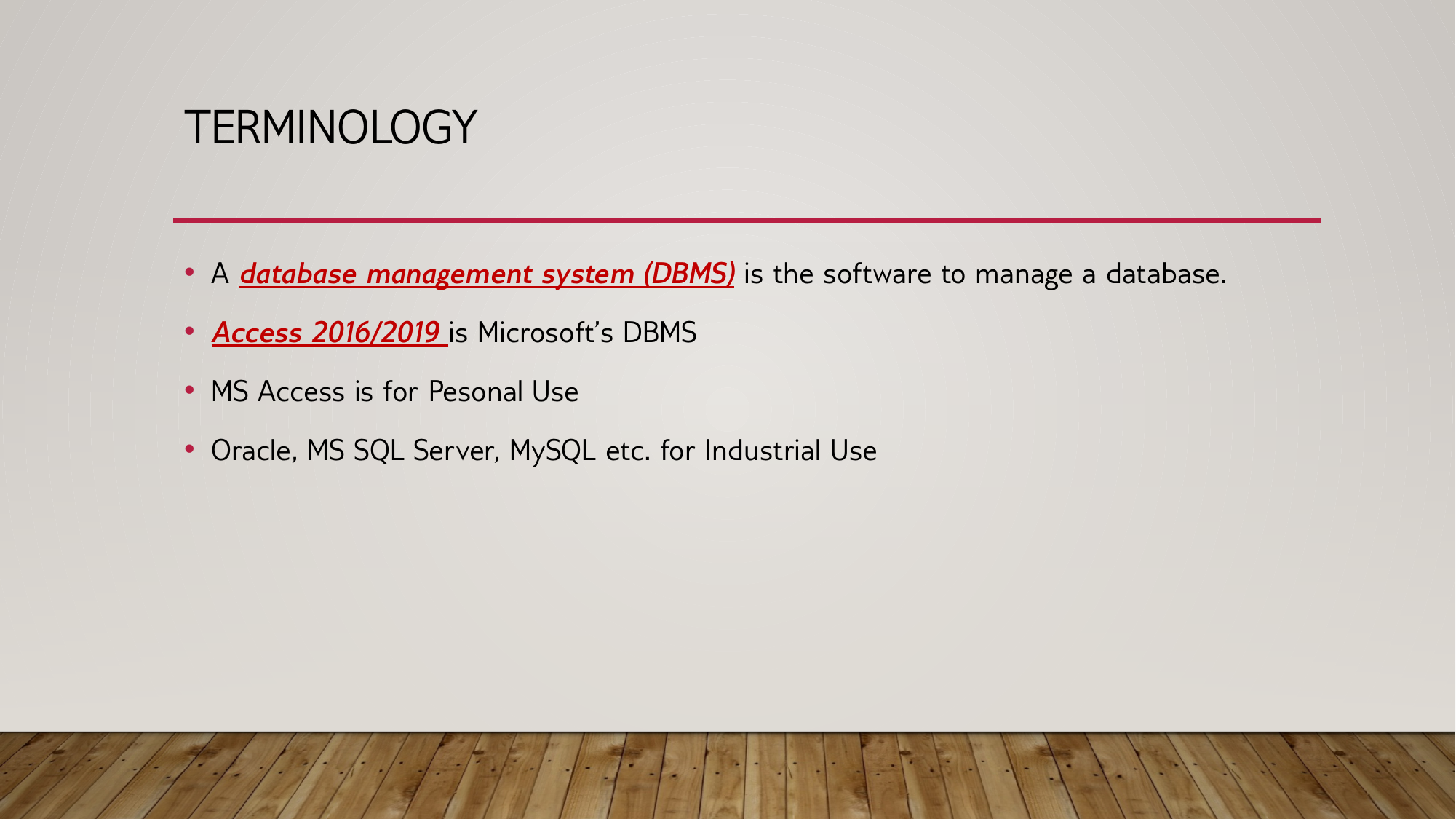

# Terminology
A database management system (DBMS) is the software to manage a database.
Access 2016/2019 is Microsoft’s DBMS
MS Access is for Pesonal Use
Oracle, MS SQL Server, MySQL etc. for Industrial Use